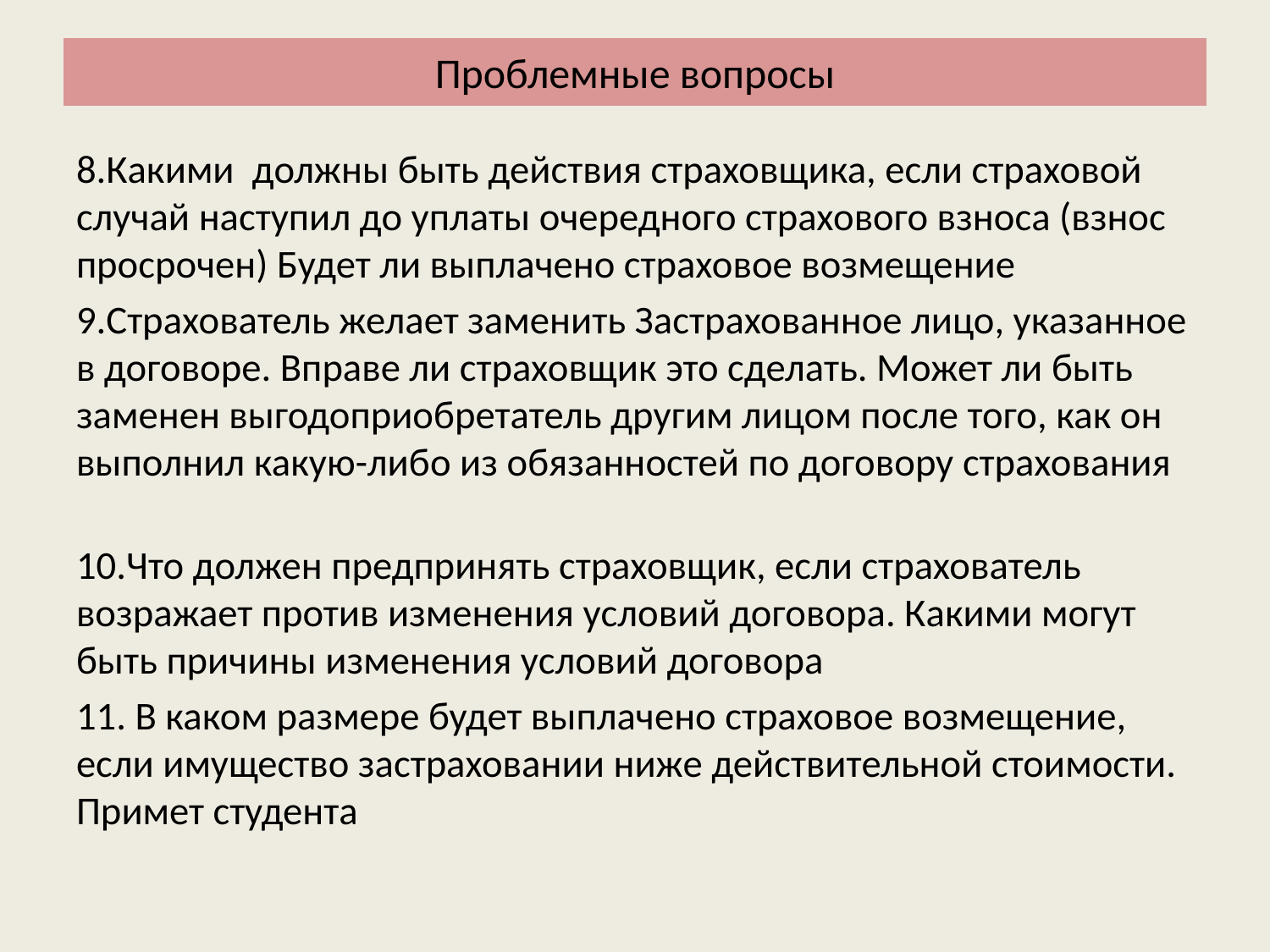

# Проблемные вопросы
8.Какими  должны быть действия страховщика, если страховой случай наступил до уплаты очередного страхового взноса (взнос просрочен) Будет ли выплачено страховое возмещение
9.Страхователь желает заменить Застрахованное лицо, указанное в договоре. Вправе ли страховщик это сделать. Может ли быть заменен выгодоприобретатель другим лицом после того, как он выполнил какую-либо из обязанностей по договору страхования

10.Что должен предпринять страховщик, если страхователь возражает против изменения условий договора. Какими могут быть причины изменения условий договора
11. В каком размере будет выплачено страховое возмещение, если имущество застраховании ниже действительной стоимости. Примет студента